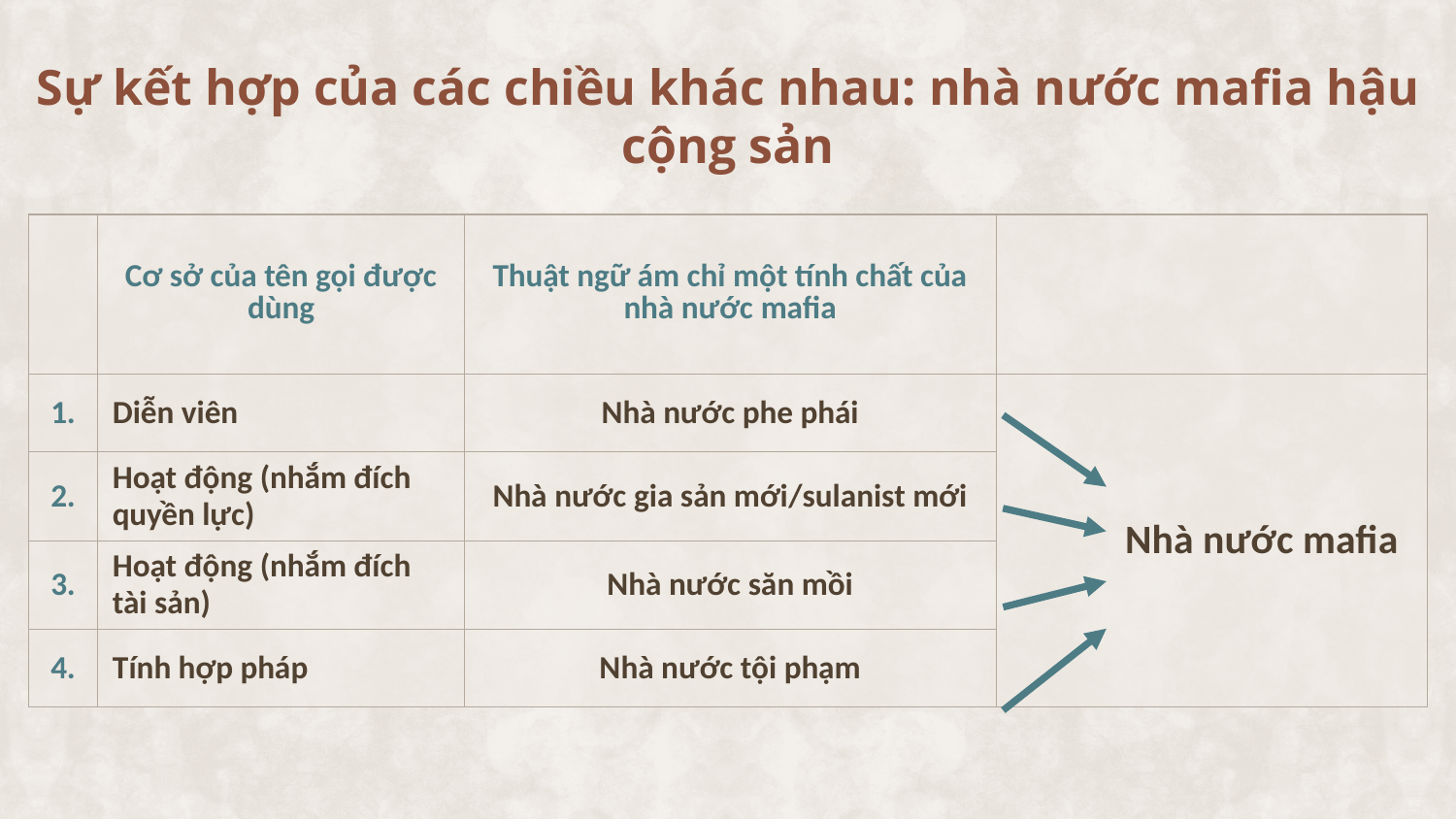

Sự kết hợp của các chiều khác nhau: nhà nước mafia hậu cộng sản
|  | Cơ sở của tên gọi được dùng | Thuật ngữ ám chỉ một tính chất của nhà nước mafia |  |
| --- | --- | --- | --- |
| 1. | Diễn viên | Nhà nước phe phái | Nhà nước mafia |
| 2. | Hoạt động (nhắm đích quyền lực) | Nhà nước gia sản mới/sulanist mới |  |
| 3. | Hoạt động (nhắm đích tài sản) | Nhà nước săn mồi |  |
| 4. | Tính hợp pháp | Nhà nước tội phạm |  |